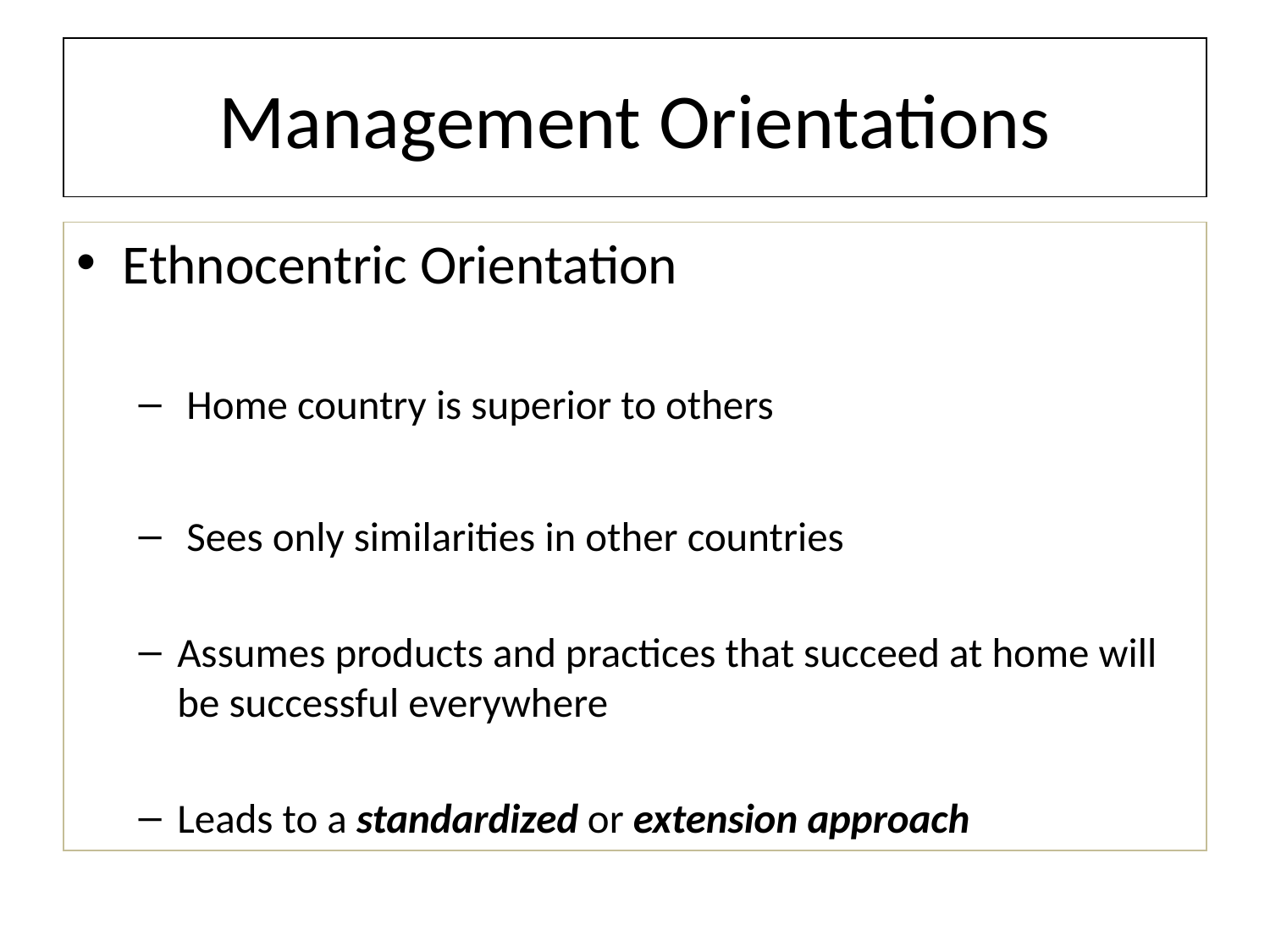

# Management Orientations
Ethnocentric Orientation

 Home country is superior to others

 Sees only similarities in other countries

Assumes products and practices that succeed at home will be successful everywhere

Leads to a standardized or extension approach